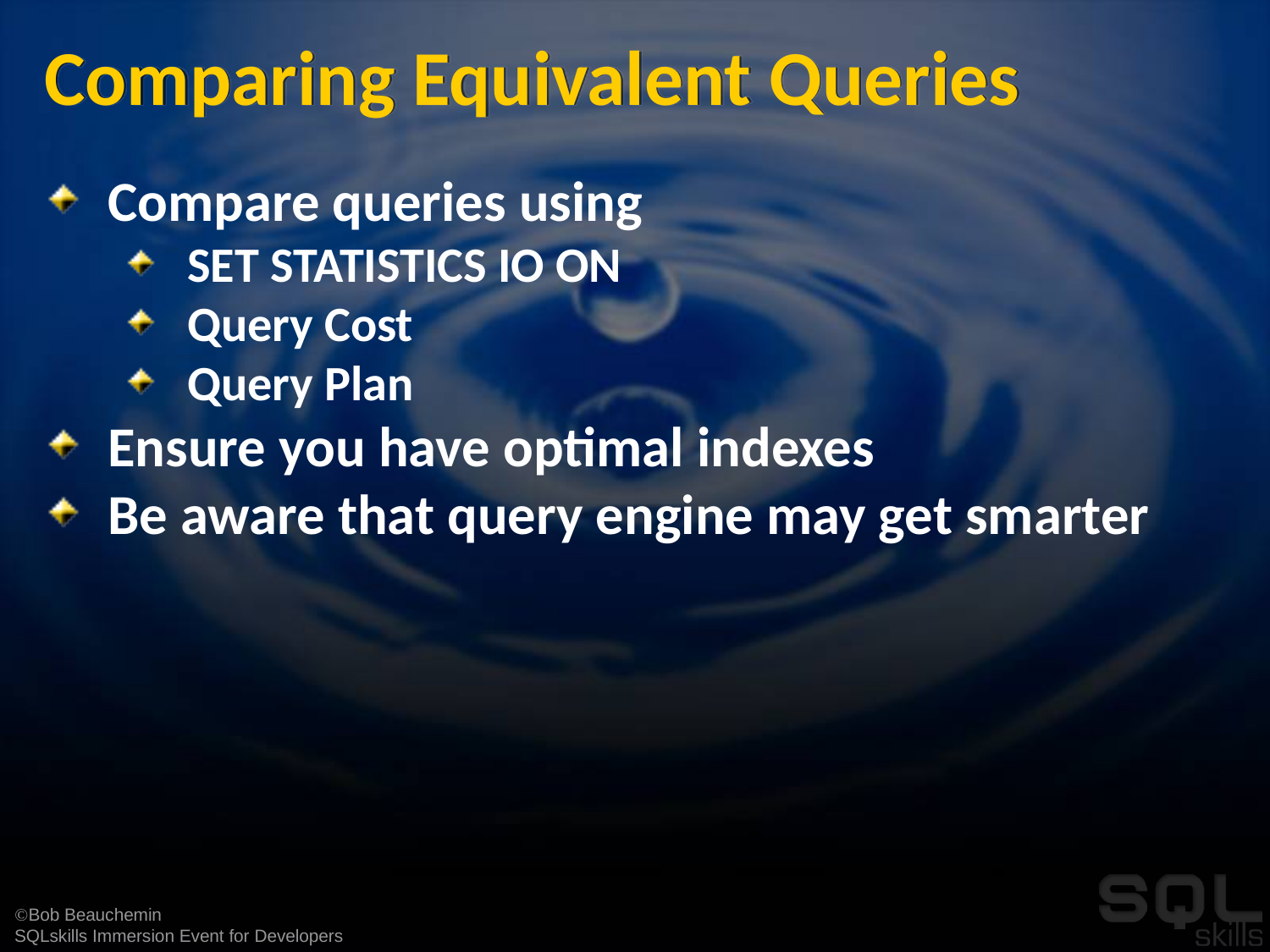

# Comparing Equivalent Queries
Compare queries using
SET STATISTICS IO ON
Query Cost
Query Plan
Ensure you have optimal indexes
Be aware that query engine may get smarter